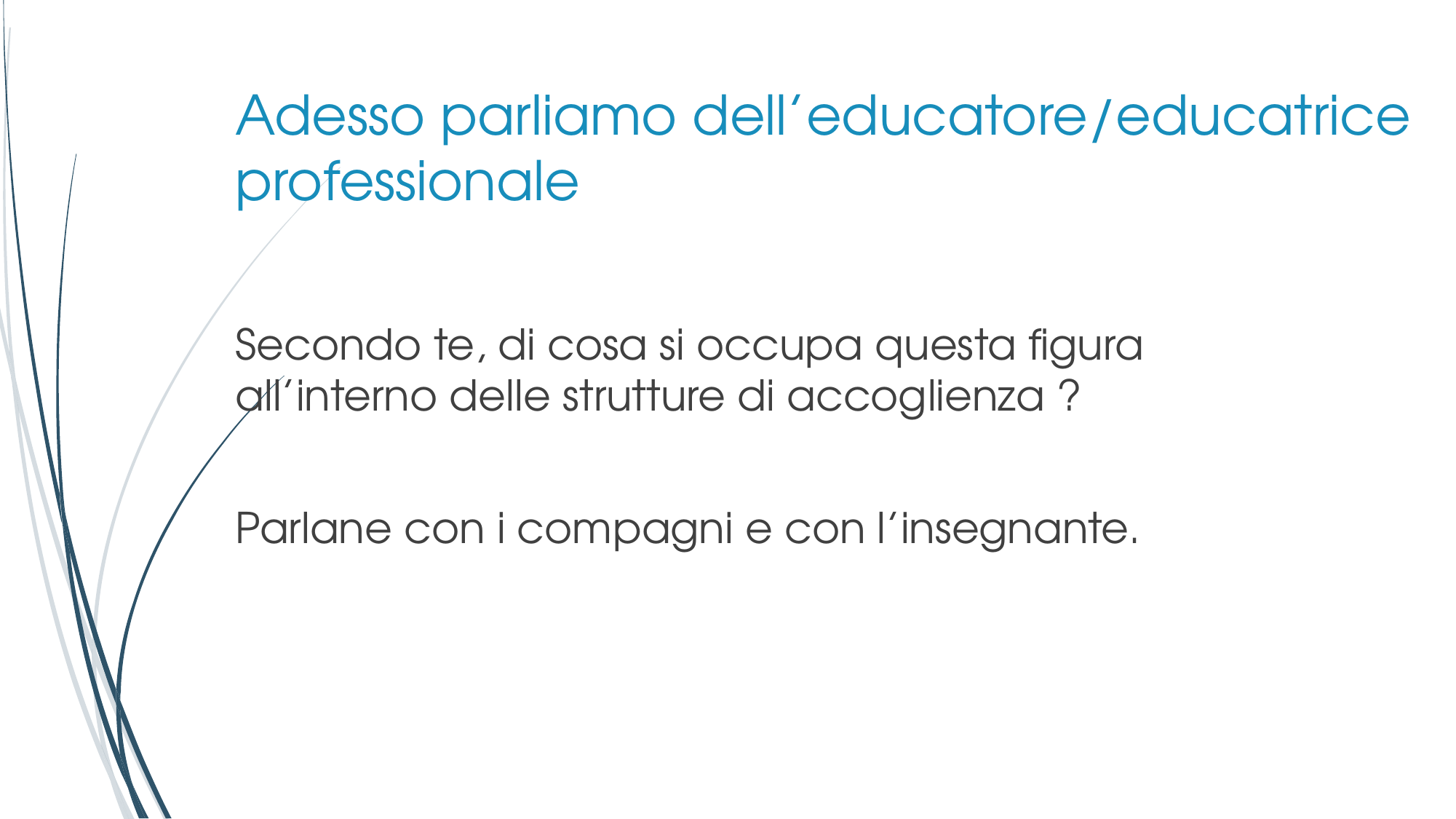

# Adesso parliamo dell’educatore/educatrice professionale

Secondo te, di cosa si occupa questa figura all’interno delle strutture di accoglienza ?

Parlane con i compagni e con l’insegnante.